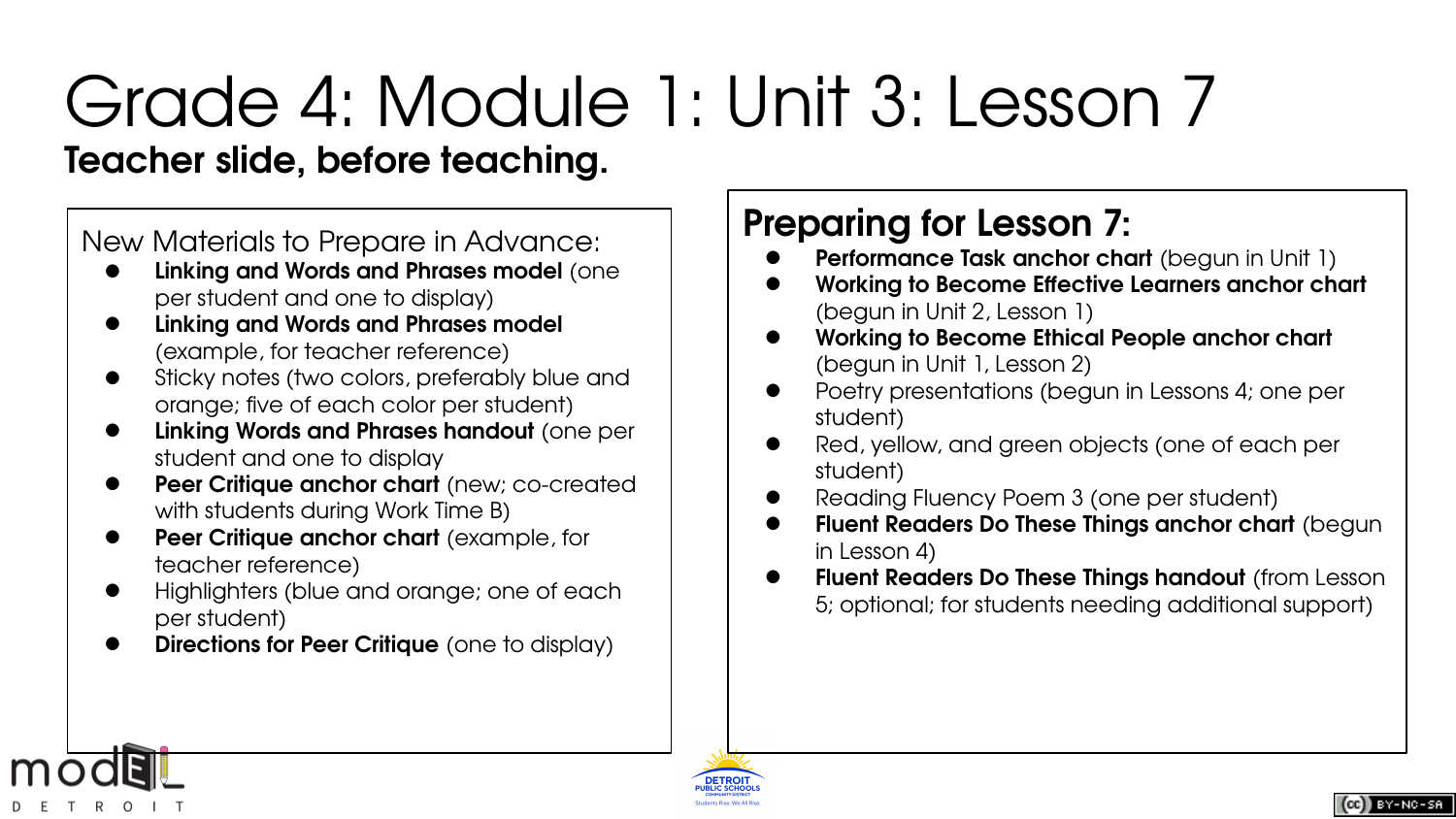

# Grade 4: Module 1: Unit 3: Lesson 7
Teacher slide, before teaching.

Preparing for Lesson 7:
Performance Task anchor chart (begun in Unit 1)
Working to Become Effective Learners anchor chart (begun in Unit 2, Lesson 1)
Working to Become Ethical People anchor chart (begun in Unit 1, Lesson 2)
Poetry presentations (begun in Lessons 4; one per student)
Red, yellow, and green objects (one of each per student)
Reading Fluency Poem 3 (one per student)
Fluent Readers Do These Things anchor chart (begun in Lesson 4)
Fluent Readers Do These Things handout (from Lesson 5; optional; for students needing additional support)

New Materials to Prepare in Advance:
Linking and Words and Phrases model (one per student and one to display)
Linking and Words and Phrases model (example, for teacher reference)
Sticky notes (two colors, preferably blue and orange; five of each color per student)
Linking Words and Phrases handout (one per student and one to display
Peer Critique anchor chart (new; co-created with students during Work Time B)
Peer Critique anchor chart (example, for teacher reference)
Highlighters (blue and orange; one of each per student)
Directions for Peer Critique (one to display)